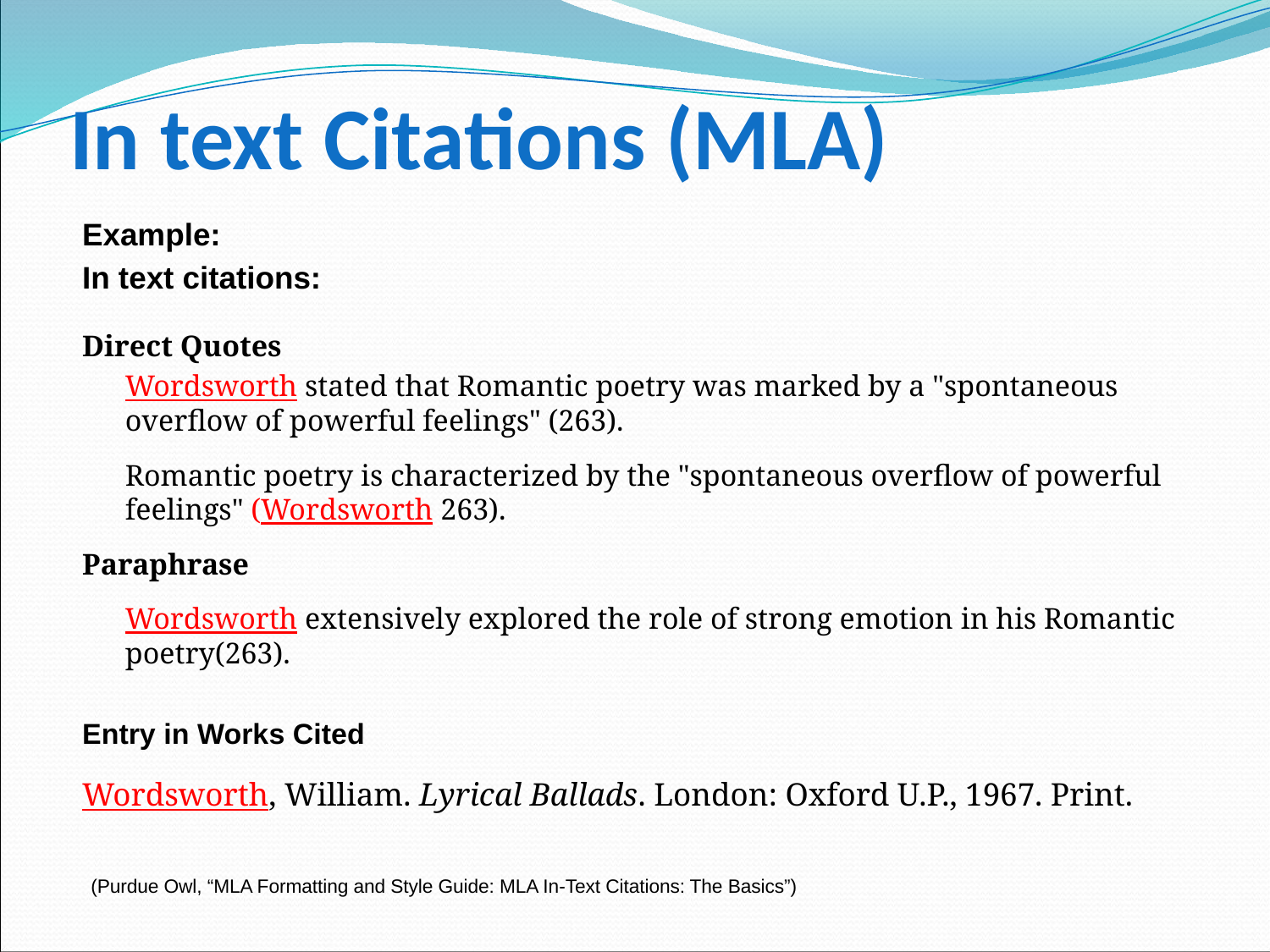

# In text Citations (MLA)
Example:
In text citations:

Direct Quotes
Wordsworth stated that Romantic poetry was marked by a "spontaneous overflow of powerful feelings" (263).
Romantic poetry is characterized by the "spontaneous overflow of powerful feelings" (Wordsworth 263).
Paraphrase
Wordsworth extensively explored the role of strong emotion in his Romantic poetry(263).

Entry in Works Cited
Wordsworth, William. Lyrical Ballads. London: Oxford U.P., 1967. Print.

 (Purdue Owl, “MLA Formatting and Style Guide: MLA In-Text Citations: The Basics”)